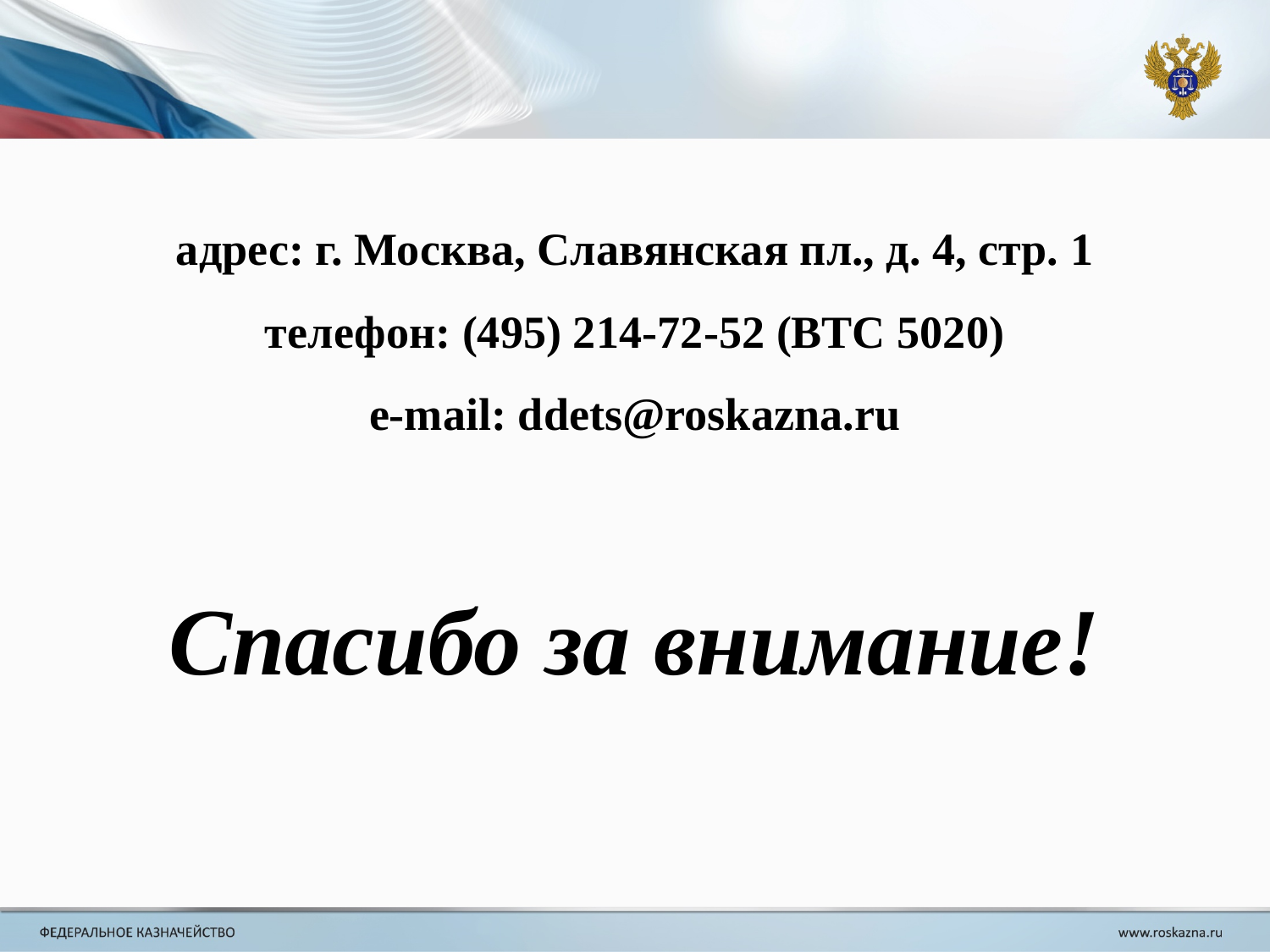

адрес: г. Москва, Славянская пл., д. 4, стр. 1
телефон: (495) 214-72-52 (ВТС 5020)
e-mail: ddets@roskazna.ru

Спасибо за внимание!